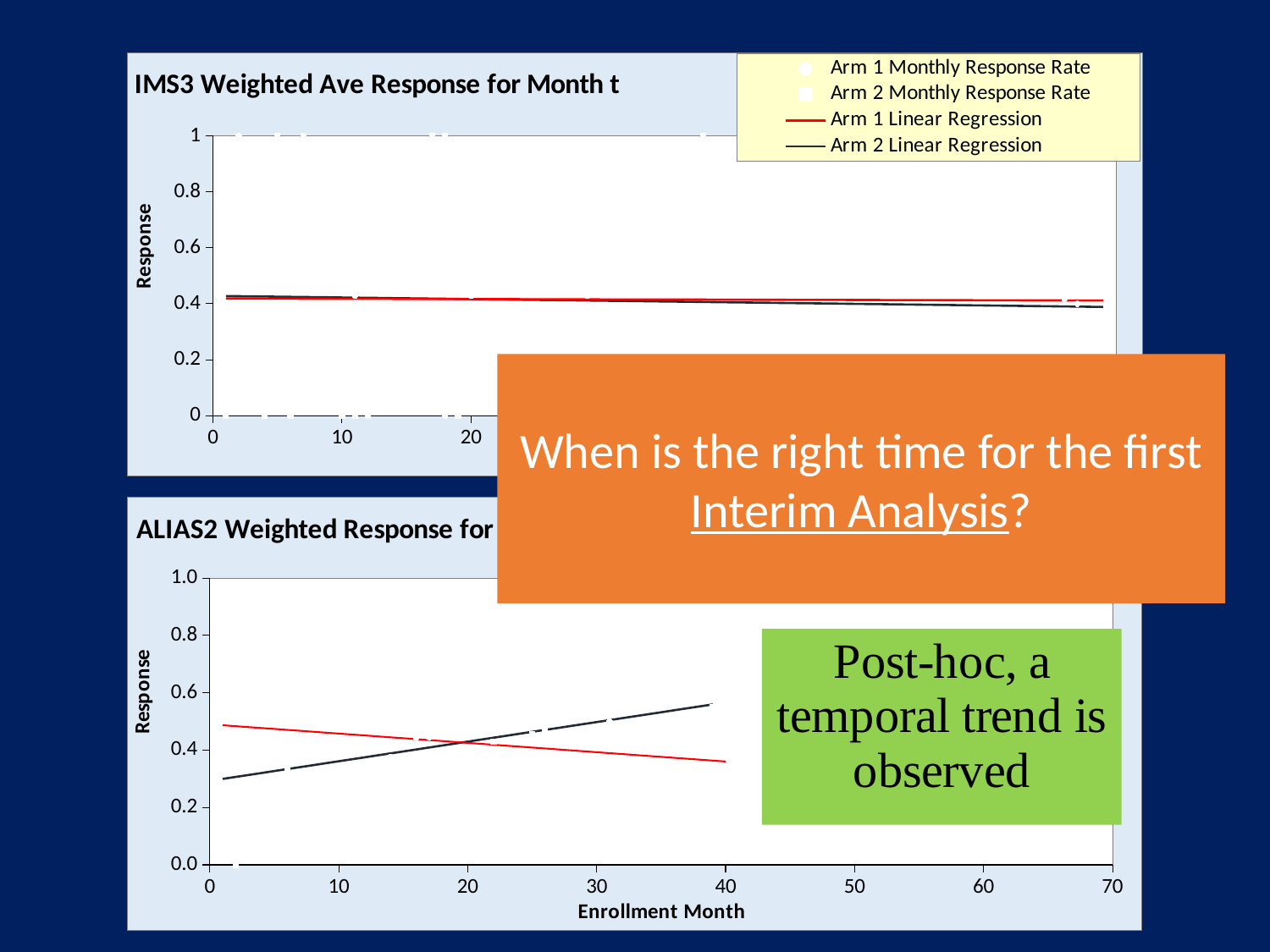

### Chart: IMS3 Weighted Ave Response for Month t

| Category | Arm 1 Monthly Response Rate | Arm 2 Monthly Response Rate | Arm 1 Linear Regression | Arm 2 Linear Regression |
|---|---|---|---|---|
When is the right time for the first Interim Analysis?

### Chart: ALIAS2 Weighted Response for Month t

| Category | Arm 1 Monthly Response Rate | Arm 2 Monthly Response Rate | Arm 1 Linear Regression | Arm 2 Linear Regression |
|---|---|---|---|---|